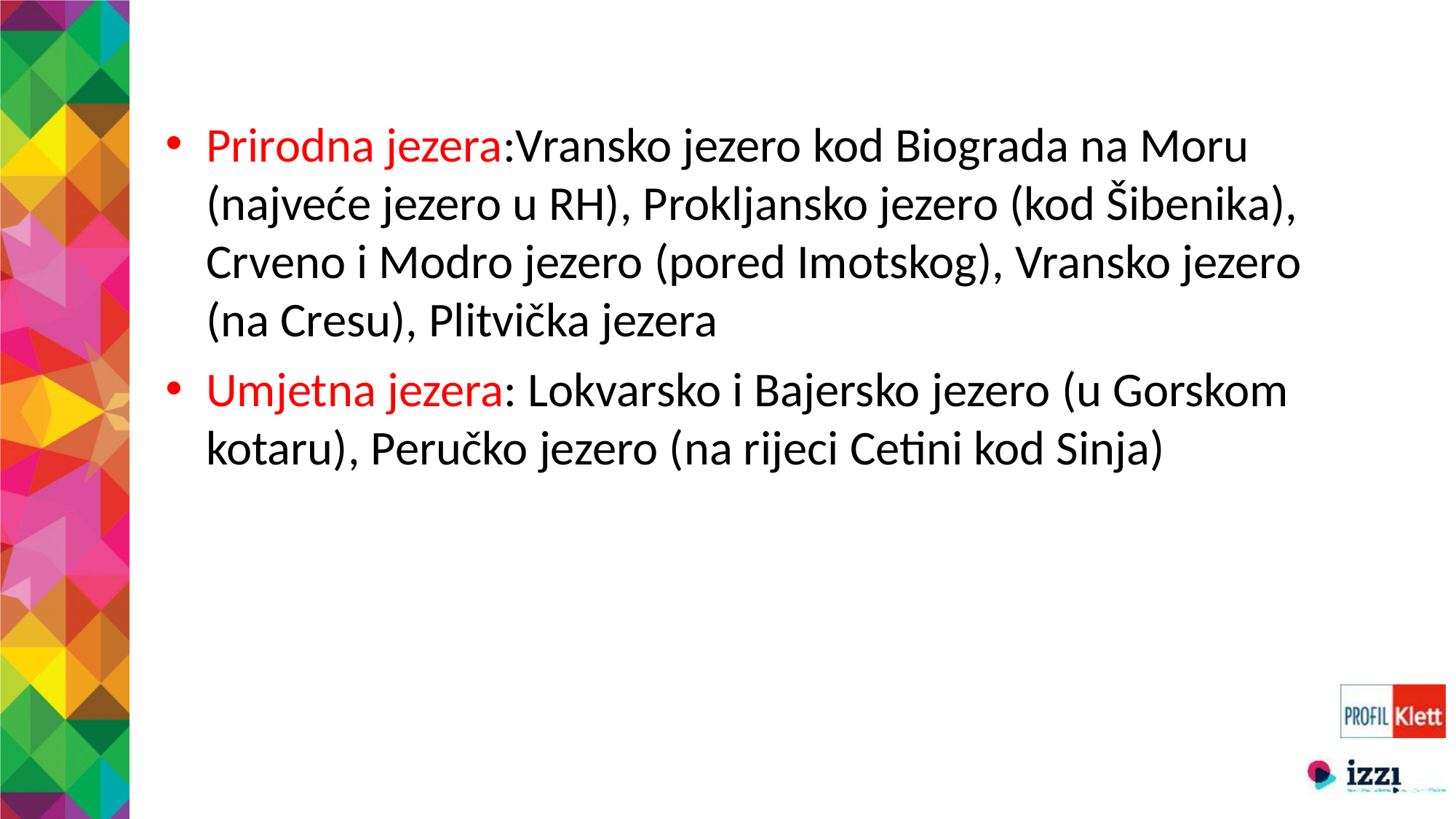

Prirodna jezera:Vransko jezero kod Biograda na Moru (najveće jezero u RH), Prokljansko jezero (kod Šibenika), Crveno i Modro jezero (pored Imotskog), Vransko jezero (na Cresu), Plitvička jezera
Umjetna jezera: Lokvarsko i Bajersko jezero (u Gorskom kotaru), Peručko jezero (na rijeci Cetini kod Sinja)